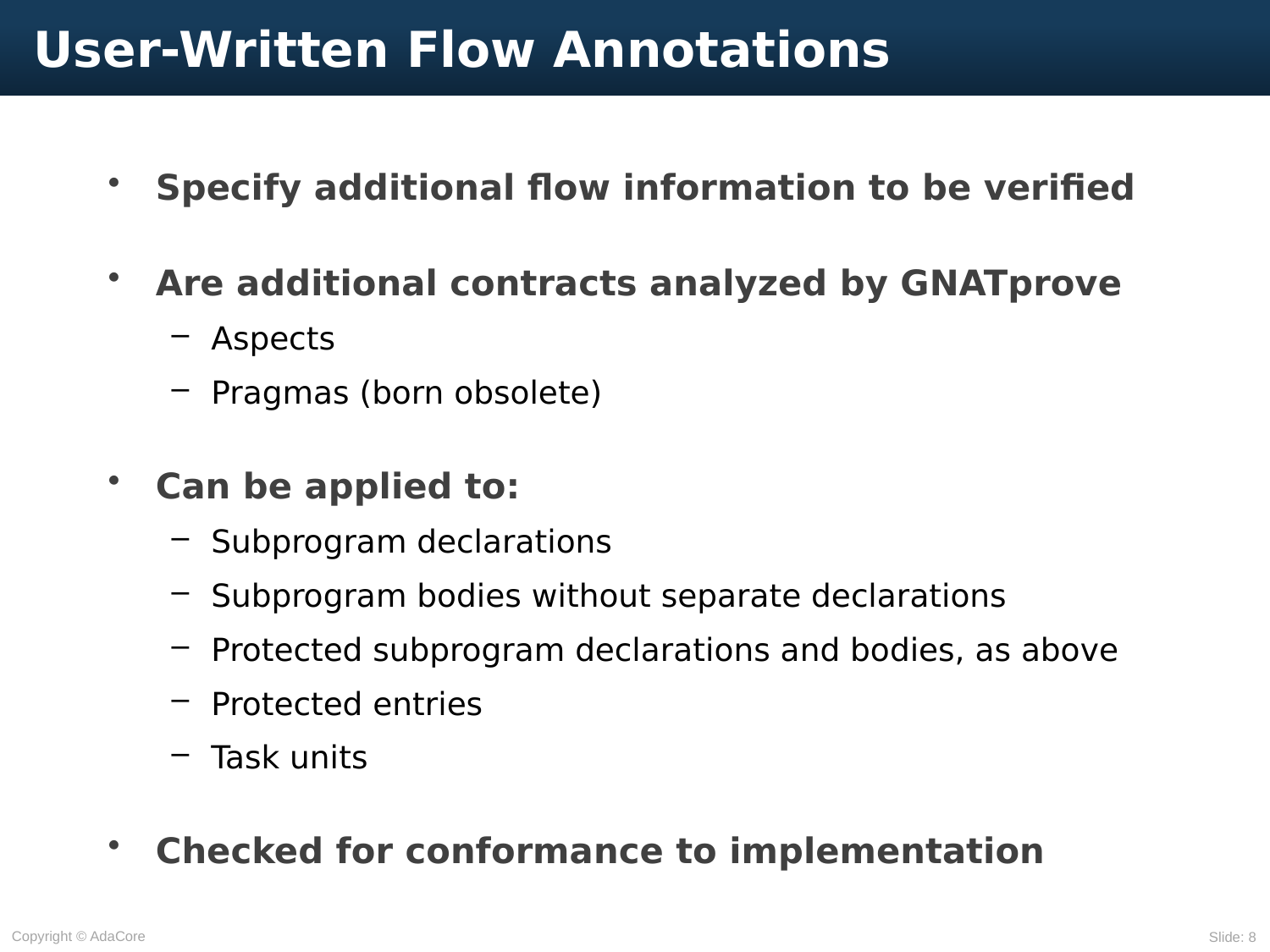

# User-Written Flow Annotations
Specify additional flow information to be verified
Are additional contracts analyzed by GNATprove
Aspects
Pragmas (born obsolete)
Can be applied to:
Subprogram declarations
Subprogram bodies without separate declarations
Protected subprogram declarations and bodies, as above
Protected entries
Task units
Checked for conformance to implementation